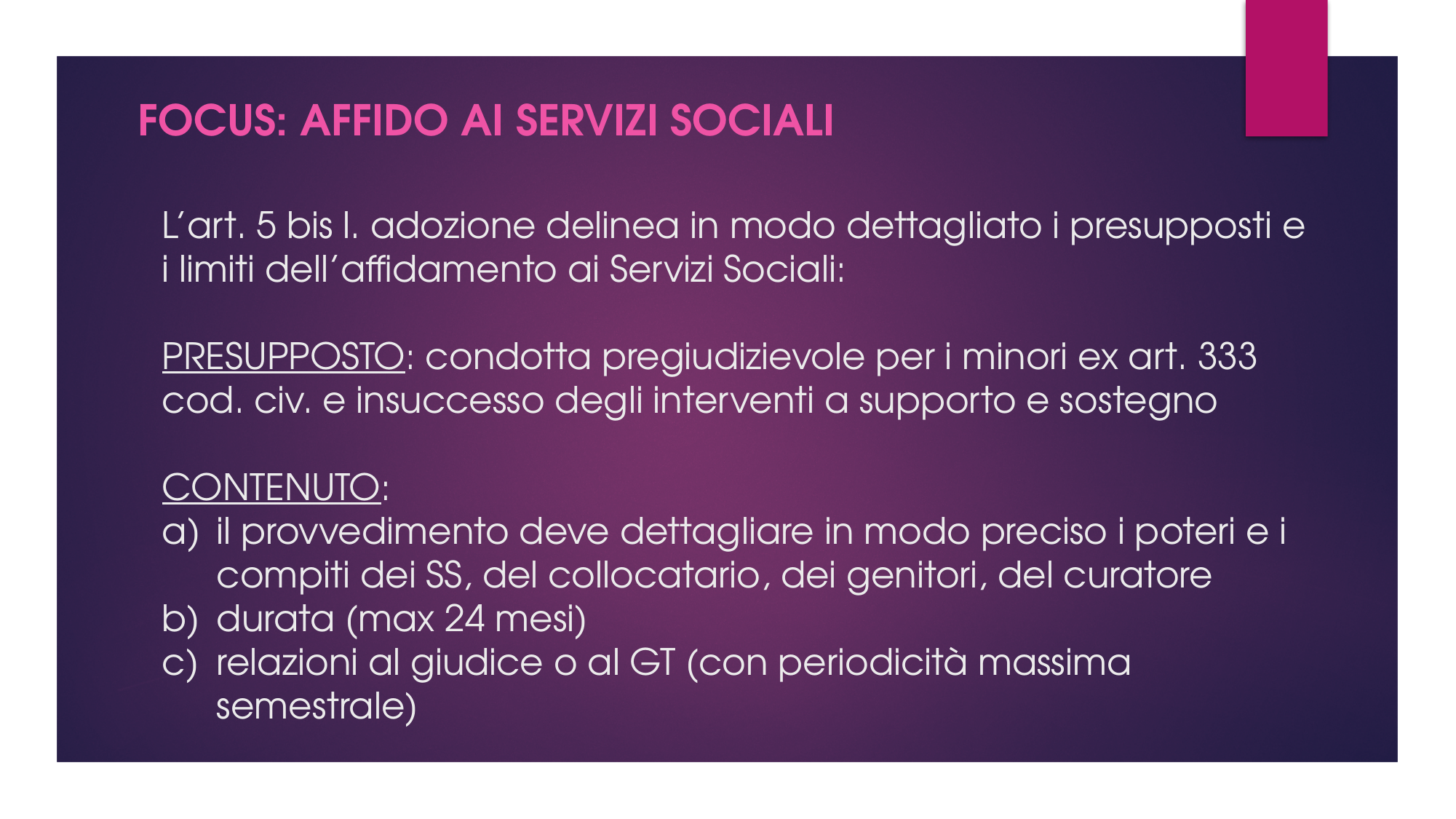

FOCUS: AFFIDO AI SERVIZI SOCIALI
#

L’art. 5 bis l. adozione delinea in modo dettagliato i presupposti e i limiti dell’affidamento ai Servizi Sociali:

PRESUPPOSTO: condotta pregiudizievole per i minori ex art. 333 cod. civ. e insuccesso degli interventi a supporto e sostegno

CONTENUTO:
il provvedimento deve dettagliare in modo preciso i poteri e i compiti dei SS, del collocatario, dei genitori, del curatore
durata (max 24 mesi)
relazioni al giudice o al GT (con periodicità massima semestrale)